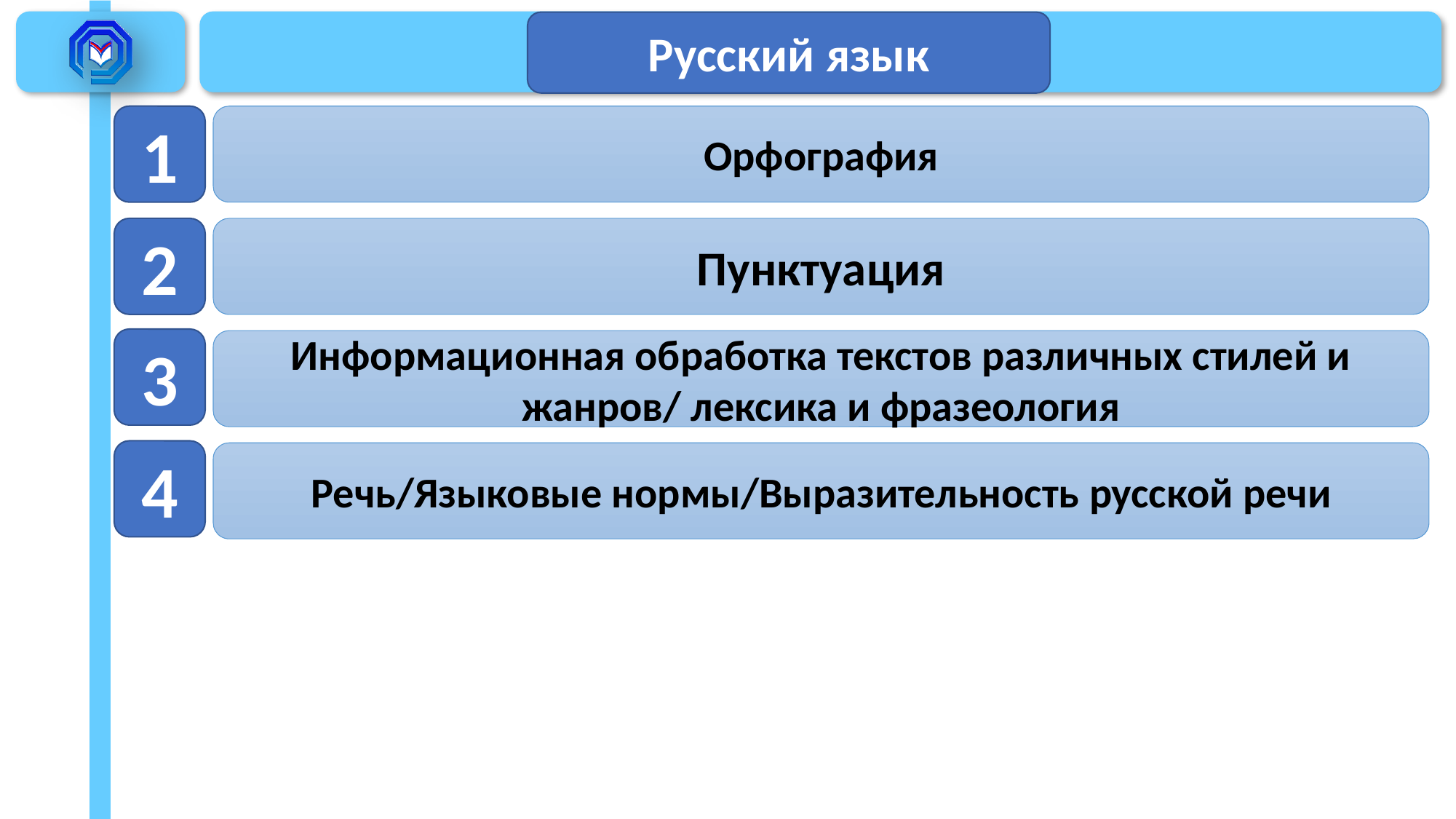

Русский язык
1
Орфография
2
Пунктуация
3
Информационная обработка текстов различных стилей и жанров/ лексика и фразеология
4
Речь/Языковые нормы/Выразительность русской речи